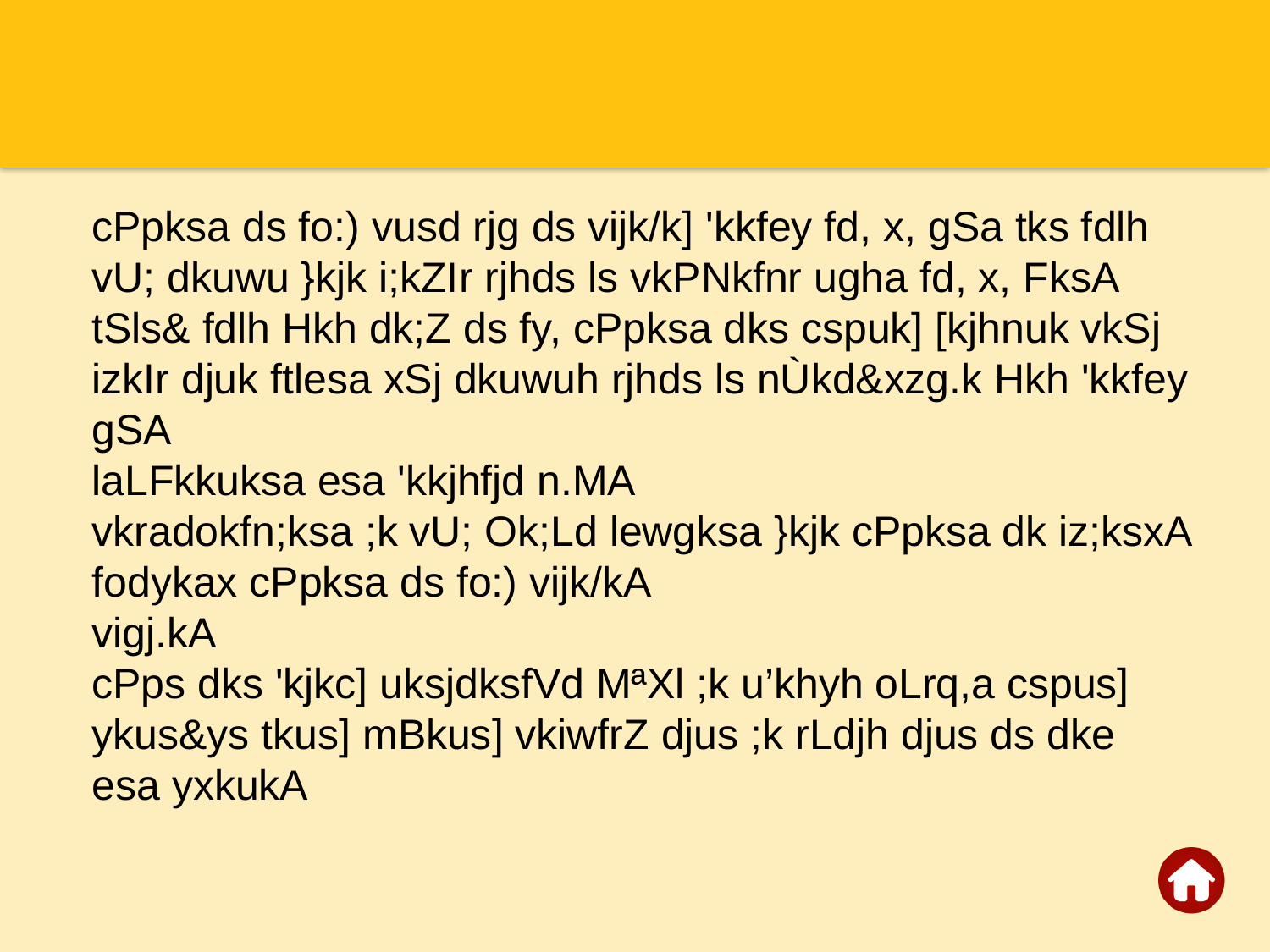

cPpksa ds fo:) vusd rjg ds vijk/k] 'kkfey fd, x, gSa tks fdlh vU; dkuwu }kjk i;kZIr rjhds ls vkPNkfnr ugha fd, x, FksA tSls& fdlh Hkh dk;Z ds fy, cPpksa dks cspuk] [kjhnuk vkSj izkIr djuk ftlesa xSj dkuwuh rjhds ls nÙkd&xzg.k Hkh 'kkfey gSA
laLFkkuksa esa 'kkjhfjd n.MA
vkradokfn;ksa ;k vU; Ok;Ld lewgksa }kjk cPpksa dk iz;ksxA
fodykax cPpksa ds fo:) vijk/kA
vigj.kA
cPps dks 'kjkc] uksjdksfVd MªXl ;k u’khyh oLrq,a cspus] ykus&ys tkus] mBkus] vkiwfrZ djus ;k rLdjh djus ds dke esa yxkukA